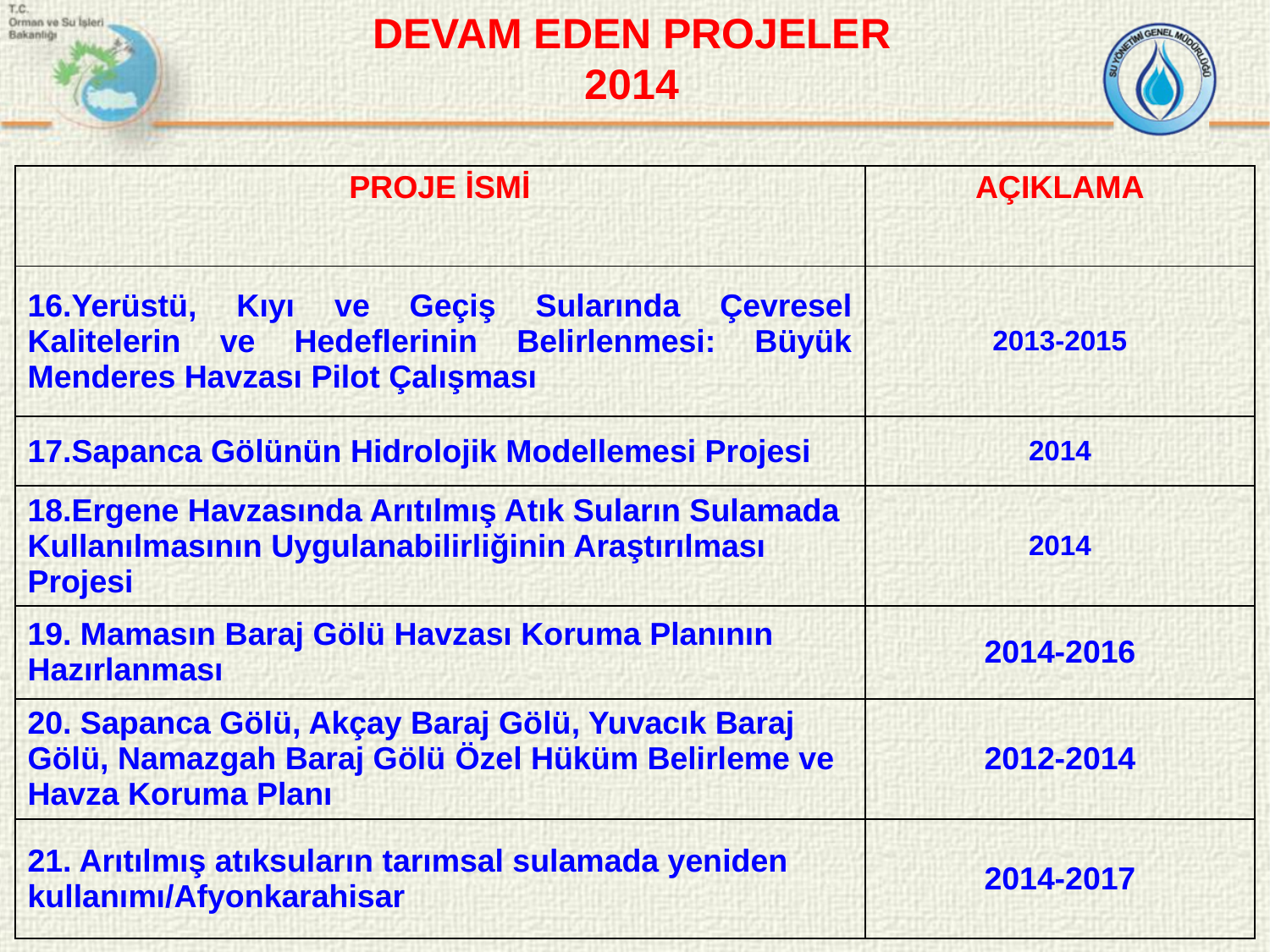

DEVAM EDEN PROJELER
2014
| PROJE İSMİ | AÇIKLAMA |
| --- | --- |
| 16.Yerüstü, Kıyı ve Geçiş Sularında Çevresel Kalitelerin ve Hedeflerinin Belirlenmesi: Büyük Menderes Havzası Pilot Çalışması | 2013-2015 |
| --- | --- |
| 17.Sapanca Gölünün Hidrolojik Modellemesi Projesi | 2014 |
| 18.Ergene Havzasında Arıtılmış Atık Suların Sulamada Kullanılmasının Uygulanabilirliğinin Araştırılması Projesi | 2014 |
| 19. Mamasın Baraj Gölü Havzası Koruma Planının Hazırlanması | 2014-2016 |
| 20. Sapanca Gölü, Akçay Baraj Gölü, Yuvacık Baraj Gölü, Namazgah Baraj Gölü Özel Hüküm Belirleme ve Havza Koruma Planı | 2012-2014 |
| 21. Arıtılmış atıksuların tarımsal sulamada yeniden kullanımı/Afyonkarahisar | 2014-2017 |